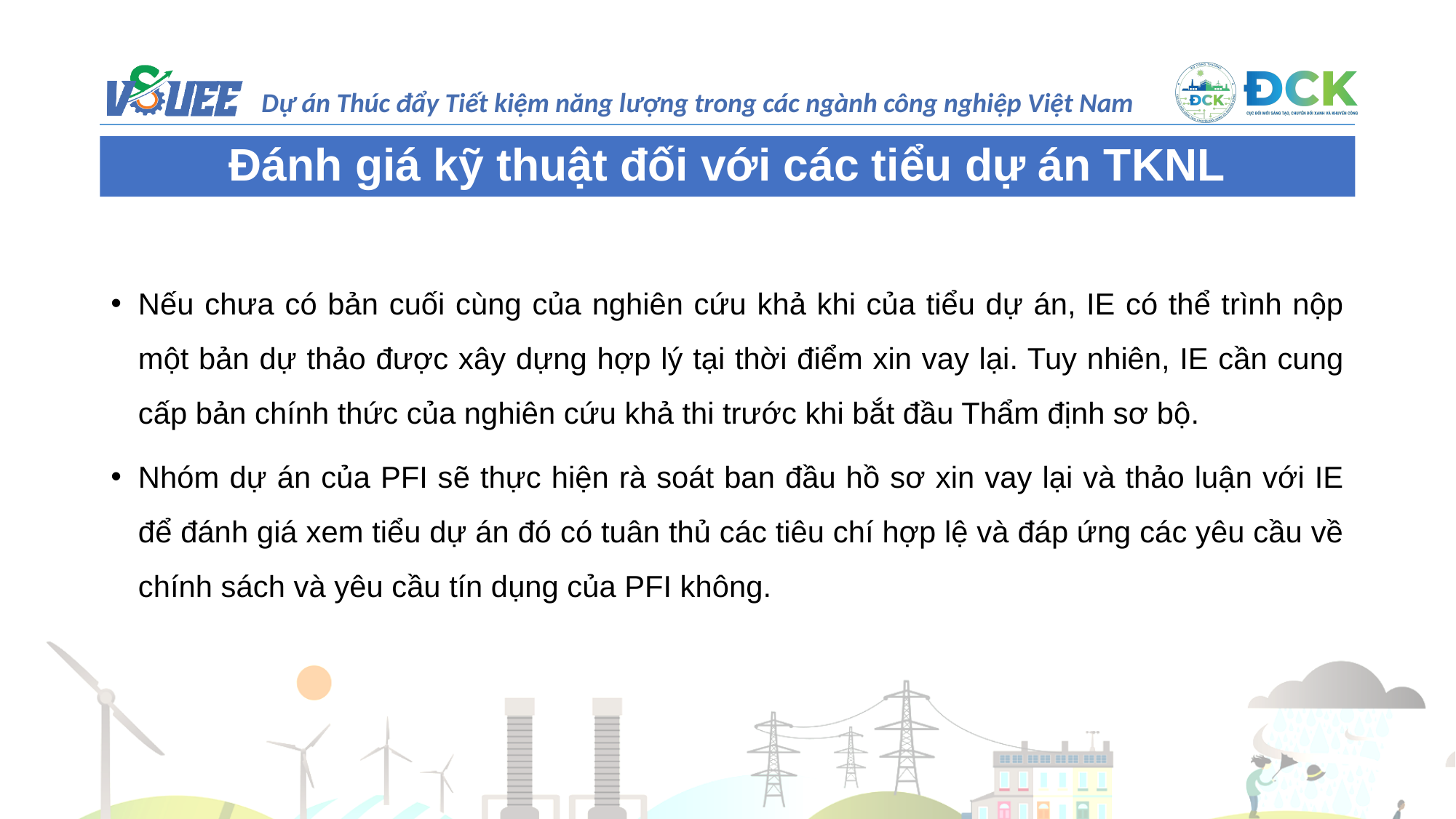

Đánh giá kỹ thuật đối với các tiểu dự án TKNL
Nếu chưa có bản cuối cùng của nghiên cứu khả khi của tiểu dự án, IE có thể trình nộp một bản dự thảo được xây dựng hợp lý tại thời điểm xin vay lại. Tuy nhiên, IE cần cung cấp bản chính thức của nghiên cứu khả thi trước khi bắt đầu Thẩm định sơ bộ.
Nhóm dự án của PFI sẽ thực hiện rà soát ban đầu hồ sơ xin vay lại và thảo luận với IE để đánh giá xem tiểu dự án đó có tuân thủ các tiêu chí hợp lệ và đáp ứng các yêu cầu về chính sách và yêu cầu tín dụng của PFI không.